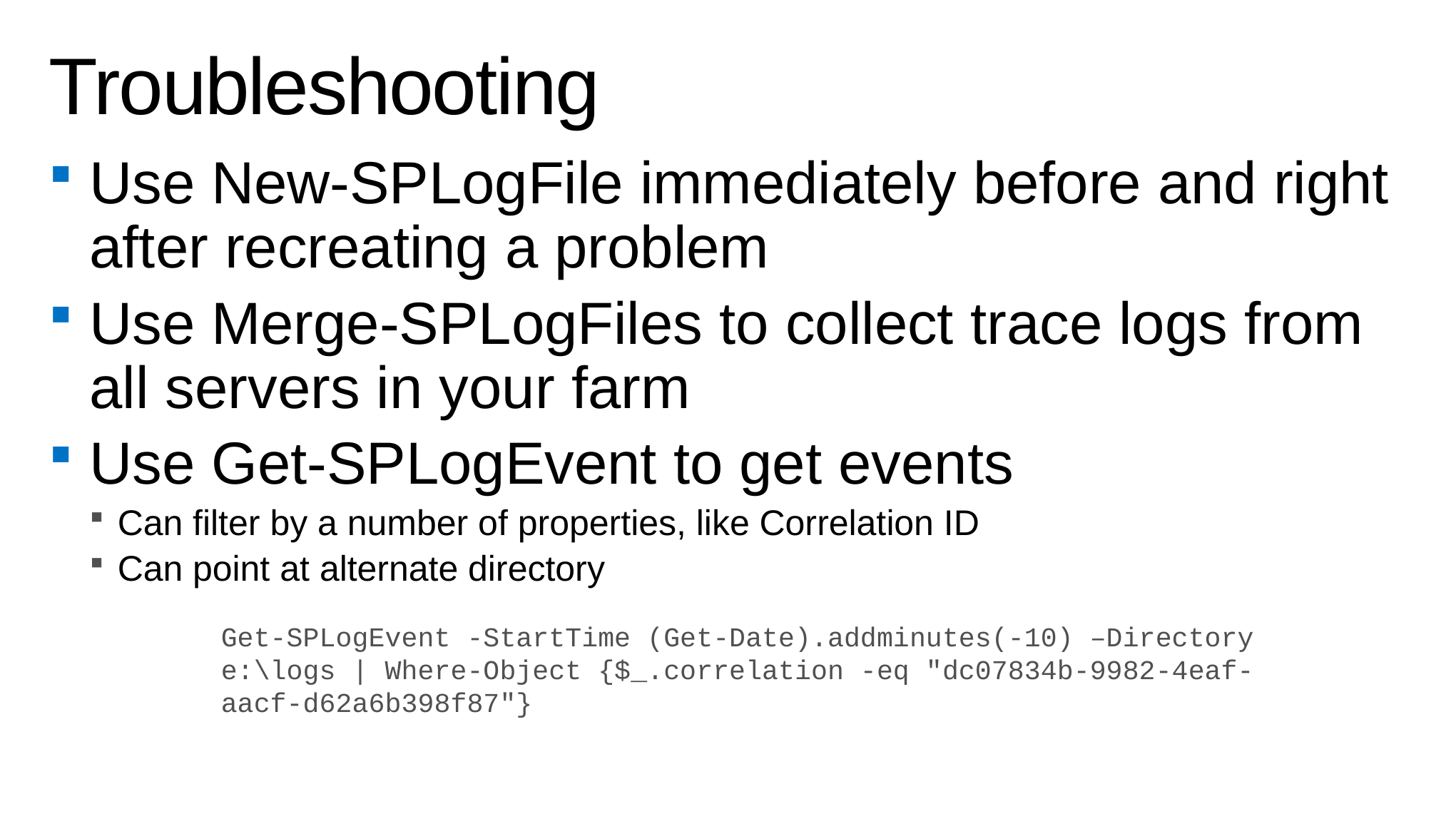

# Troubleshooting
Use New-SPLogFile immediately before and right after recreating a problem
Use Merge-SPLogFiles to collect trace logs from all servers in your farm
Use Get-SPLogEvent to get events
Can filter by a number of properties, like Correlation ID
Can point at alternate directory

Get-SPLogEvent -StartTime (Get-Date).addminutes(-10) –Directory e:\logs | Where-Object {$_.correlation -eq "dc07834b-9982-4eaf-aacf-d62a6b398f87"}